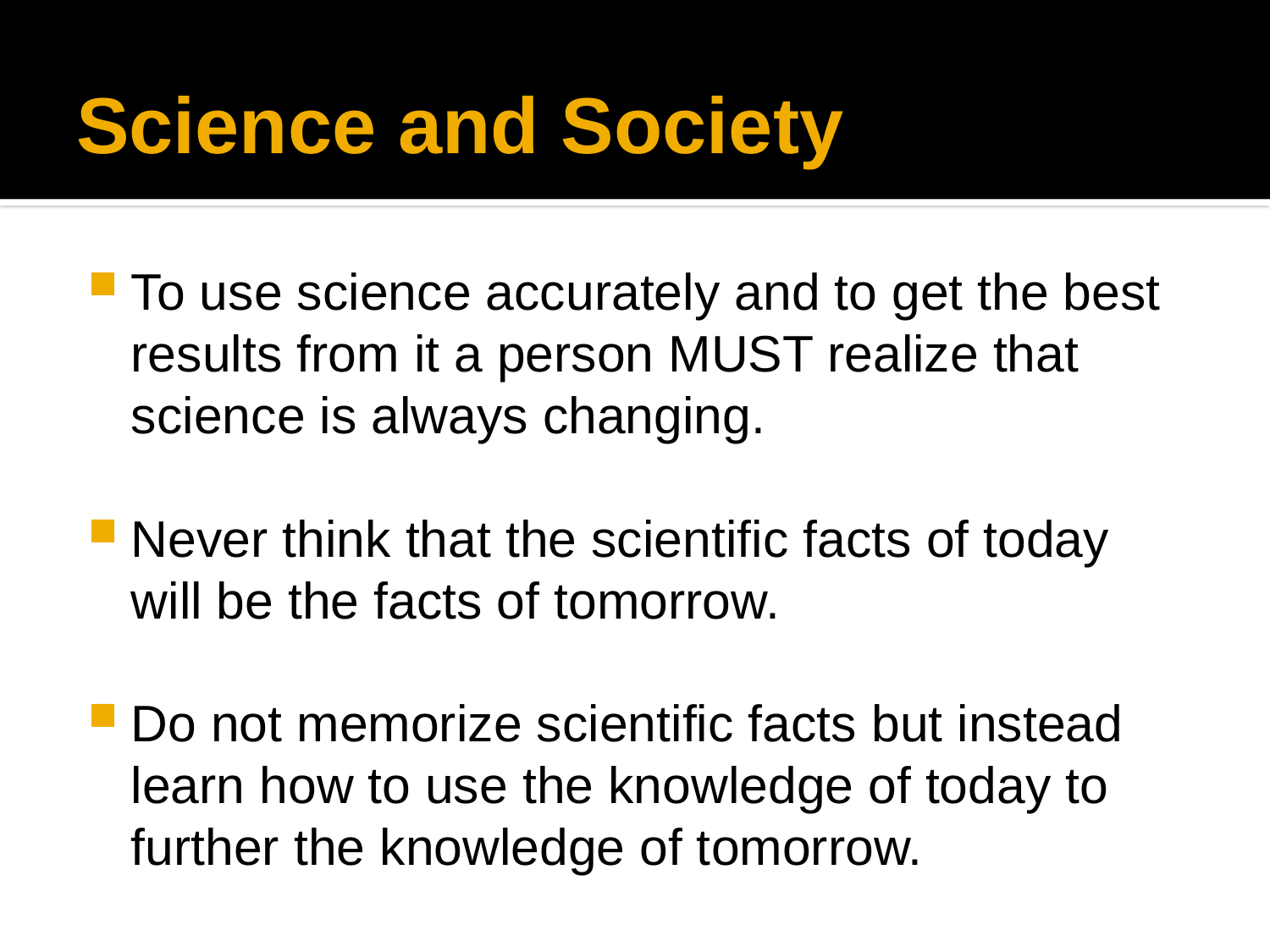

# Science and Society
To use science accurately and to get the best results from it a person MUST realize that science is always changing.

Never think that the scientific facts of today will be the facts of tomorrow.

Do not memorize scientific facts but instead learn how to use the knowledge of today to further the knowledge of tomorrow.